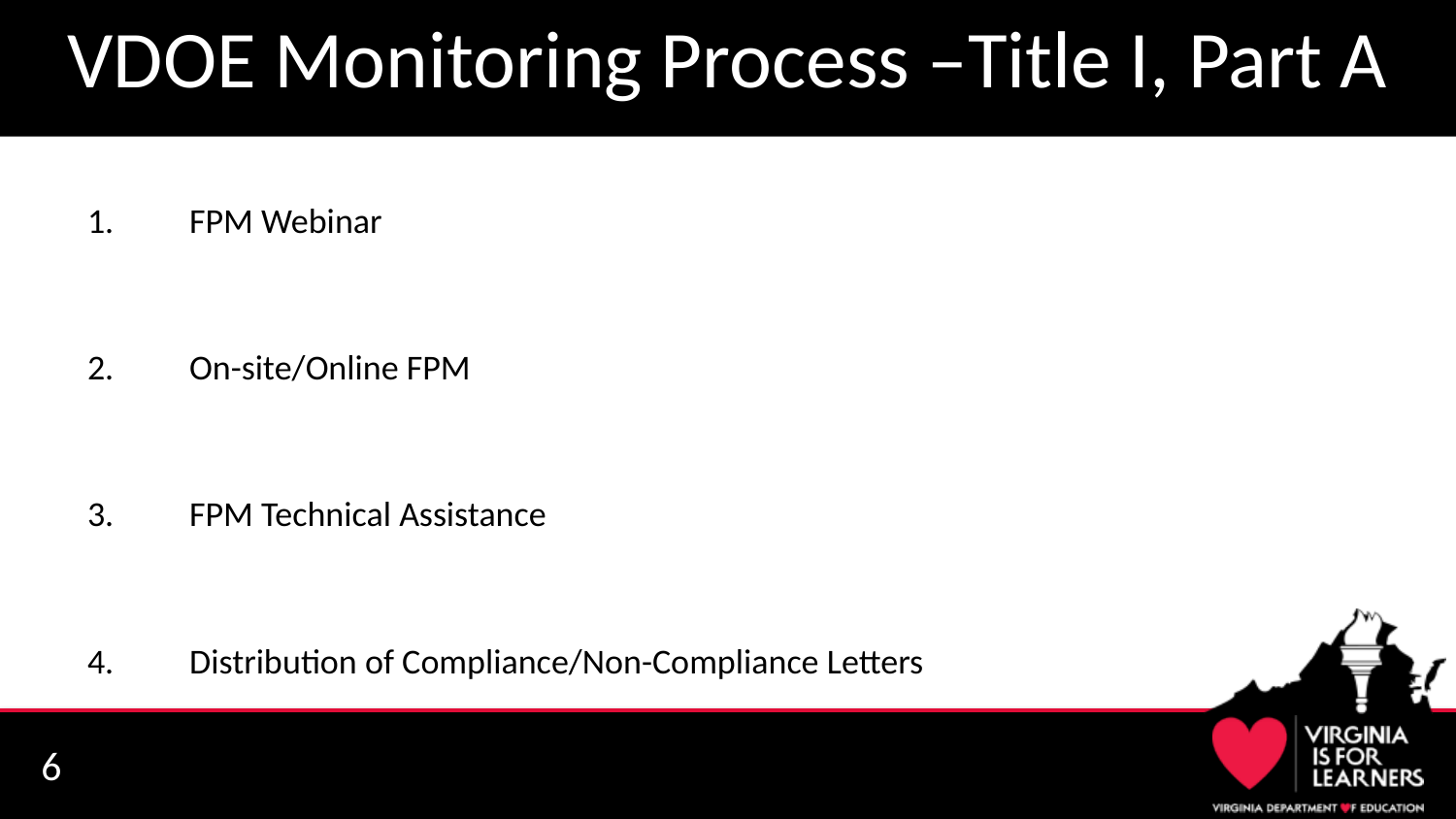

# VDOE Monitoring Process –Title I, Part A
FPM Webinar

On-site/Online FPM

FPM Technical Assistance

Distribution of Compliance/Non-Compliance Letters